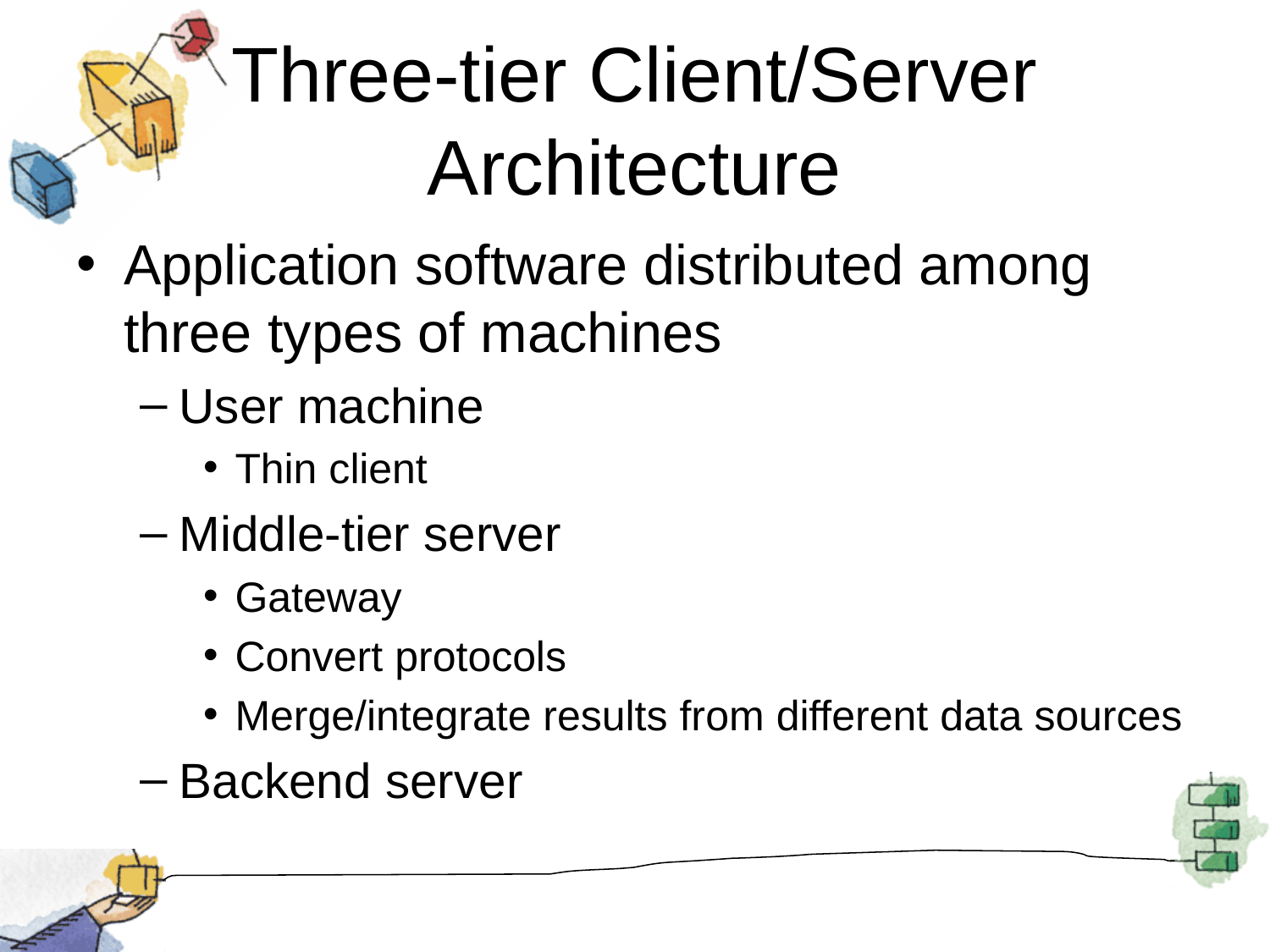

# Three-tier Client/Server Architecture
Application software distributed among three types of machines
User machine
Thin client
Middle-tier server
Gateway
Convert protocols
Merge/integrate results from different data sources
Backend server